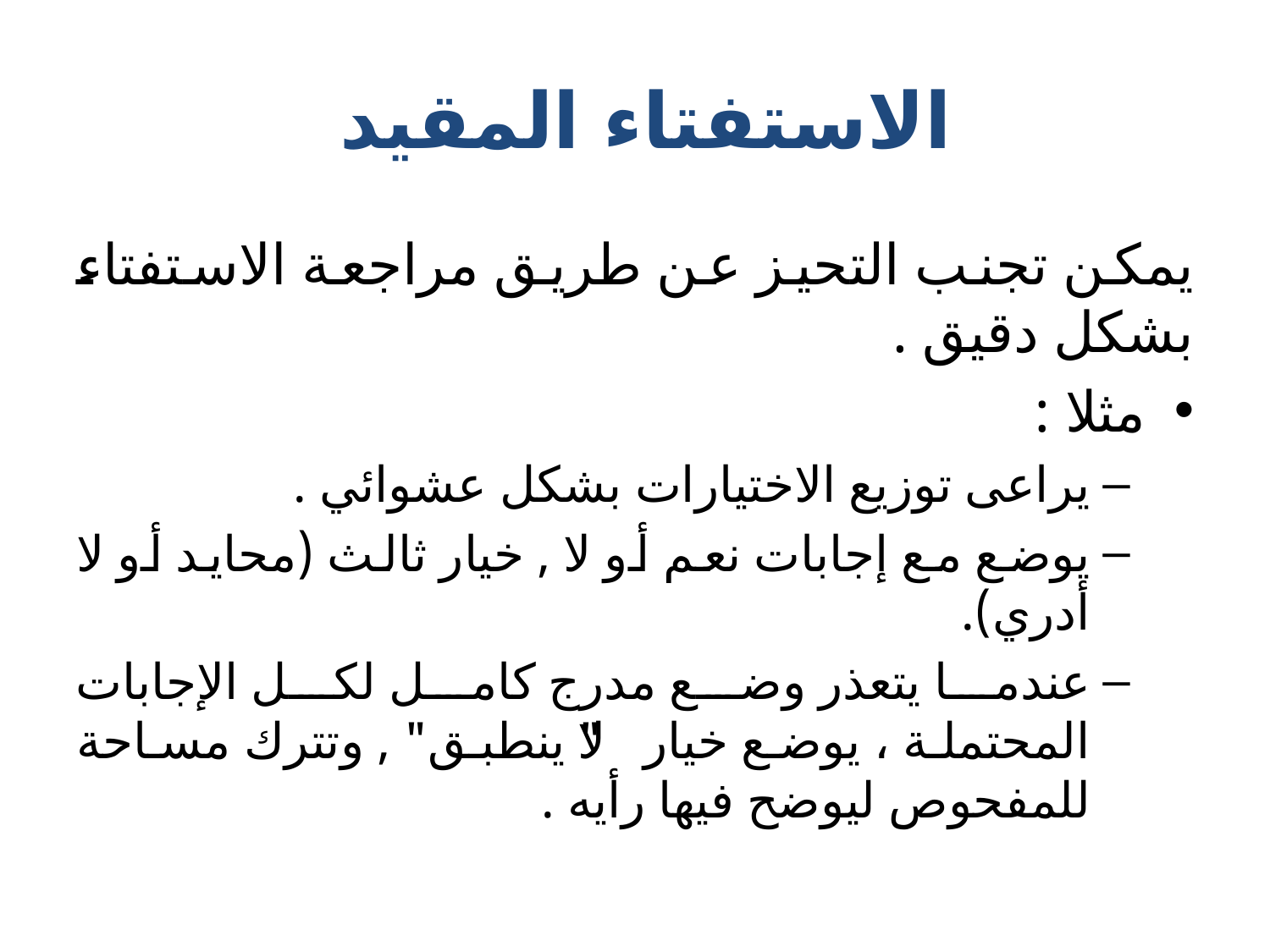

# الاستفتاء المقيد
يمكن تجنب التحيز عن طريق مراجعة الاستفتاء بشكل دقيق .
مثلا :
يراعى توزيع الاختيارات بشكل عشوائي .
يوضع مع إجابات نعم أو لا , خيار ثالث (محايد أو لا أدري).
عندما يتعذر وضع مدرج كامل لكل الإجابات المحتملة ، يوضع خيار "لا ينطبق" , وتترك مساحة للمفحوص ليوضح فيها رأيه .